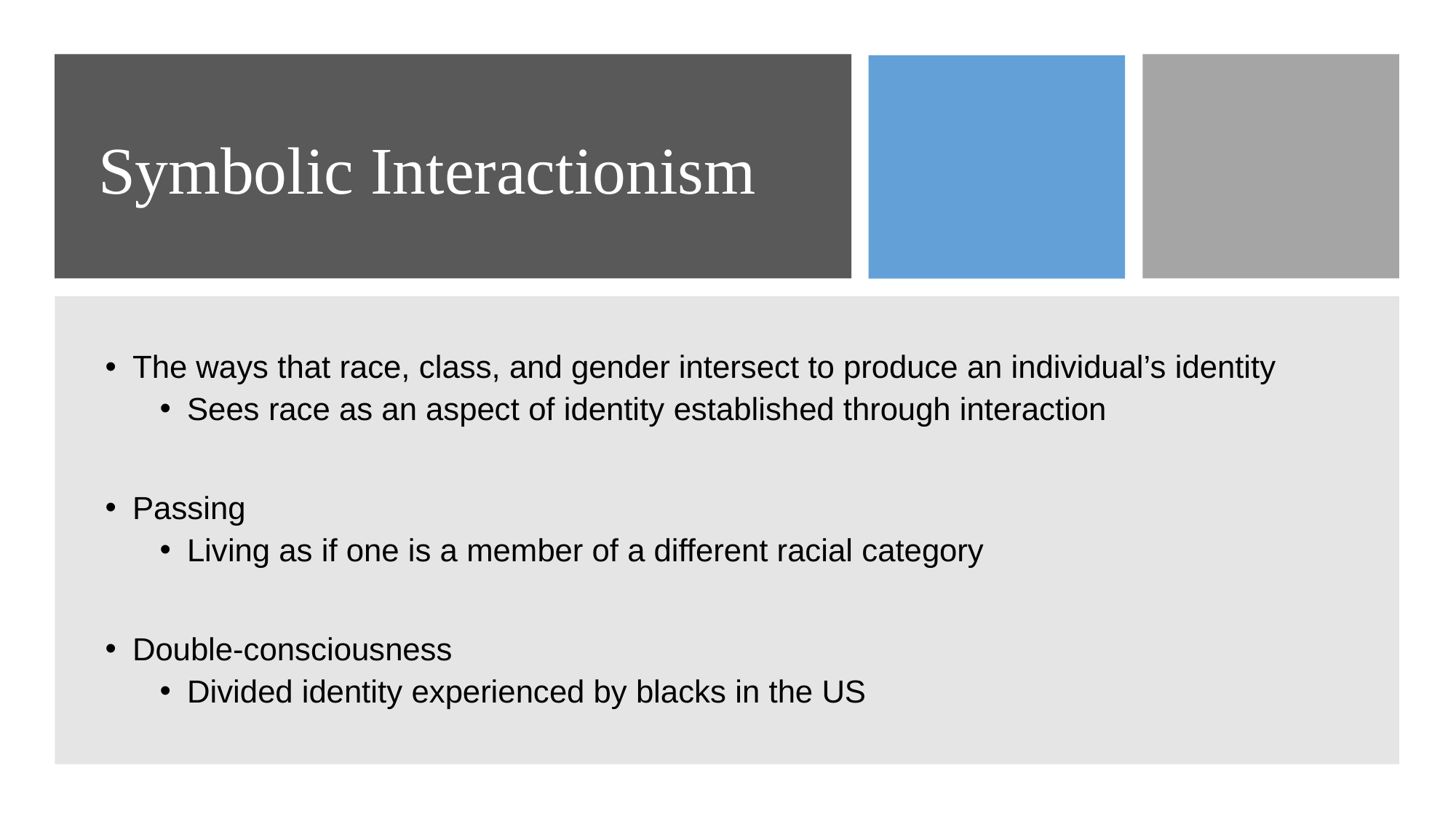

# Symbolic Interactionism

The ways that race, class, and gender intersect to produce an individual’s identity
Sees race as an aspect of identity established through interaction

Passing
Living as if one is a member of a different racial category

Double-consciousness
Divided identity experienced by blacks in the US